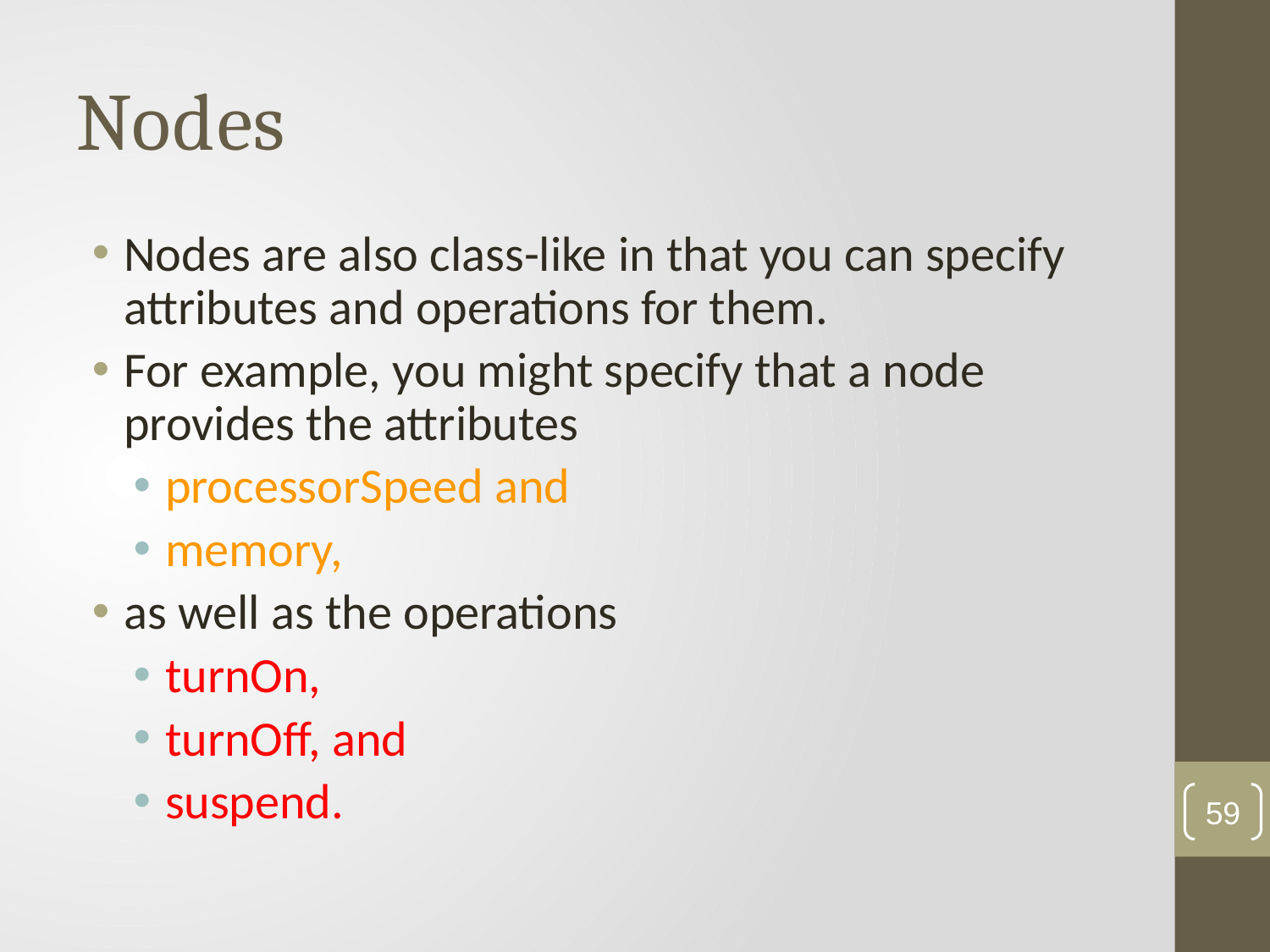

# Nodes
Nodes are also class-like in that you can specify attributes and operations for them.
For example, you might specify that a node provides the attributes
processorSpeed and
memory,
as well as the operations
turnOn,
turnOff, and
suspend.
59